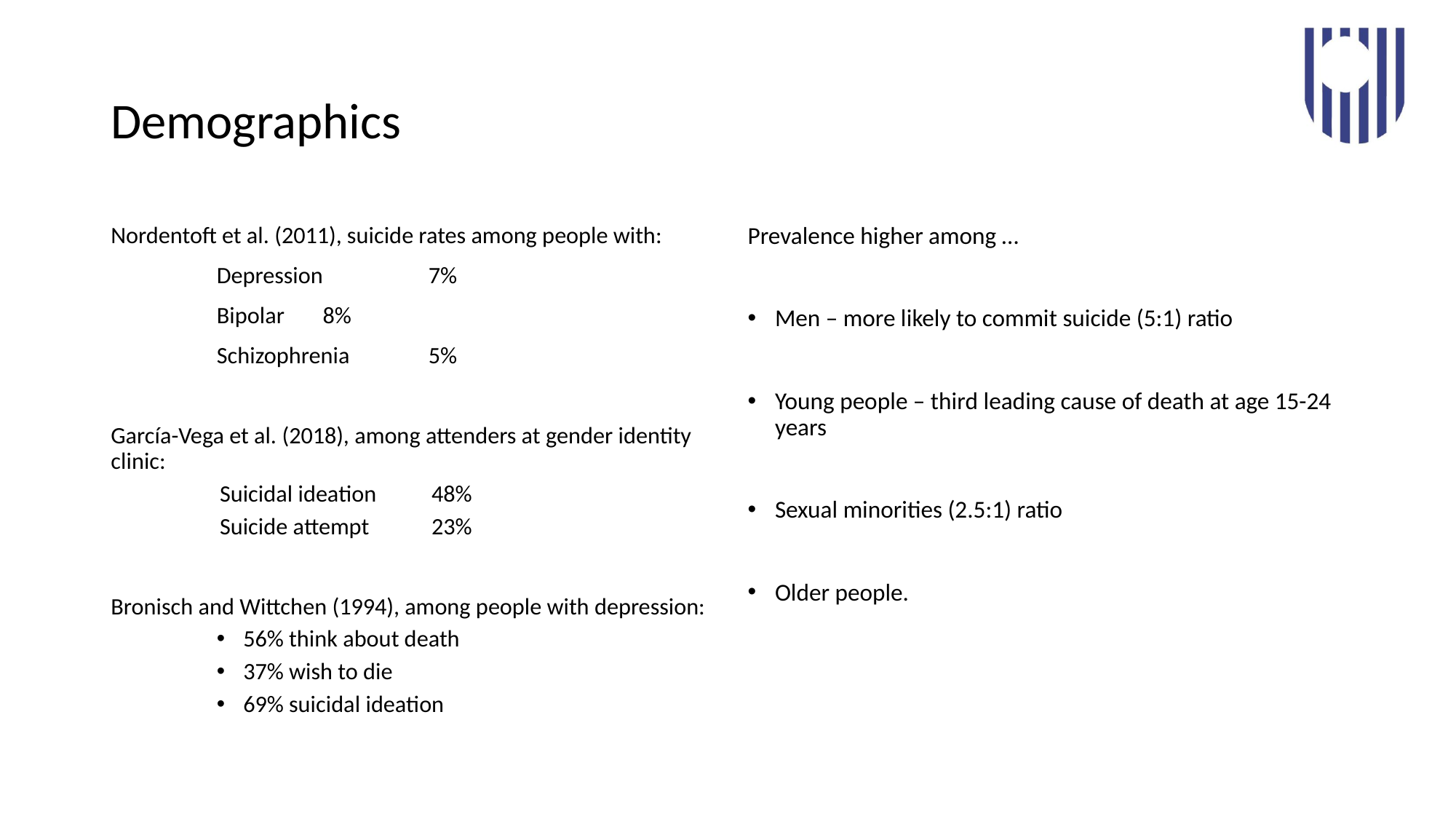

# Demographics
Nordentoft et al. (2011), suicide rates among people with:
	Depression	7%
	Bipolar		8%
	Schizophrenia	5%

García-Vega et al. (2018), among attenders at gender identity clinic:
Suicidal ideation	48%
Suicide attempt	23%

Bronisch and Wittchen (1994), among people with depression:
56% think about death
37% wish to die
69% suicidal ideation

Prevalence higher among …

Men – more likely to commit suicide (5:1) ratio

Young people – third leading cause of death at age 15-24 years

Sexual minorities (2.5:1) ratio

Older people.